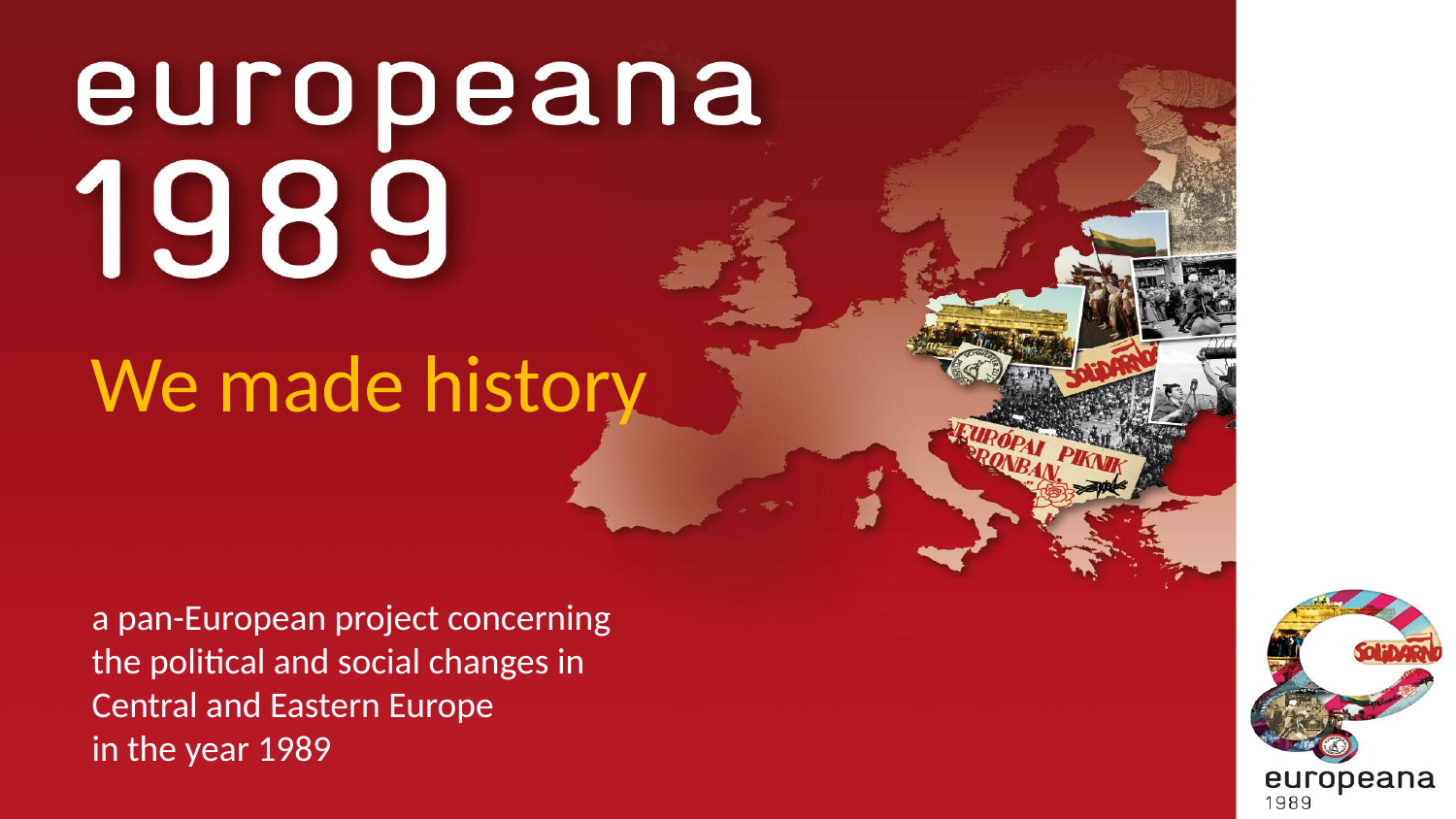

We made history

a pan-European project concerning
the political and social changes in
Central and Eastern Europe
in the year 1989